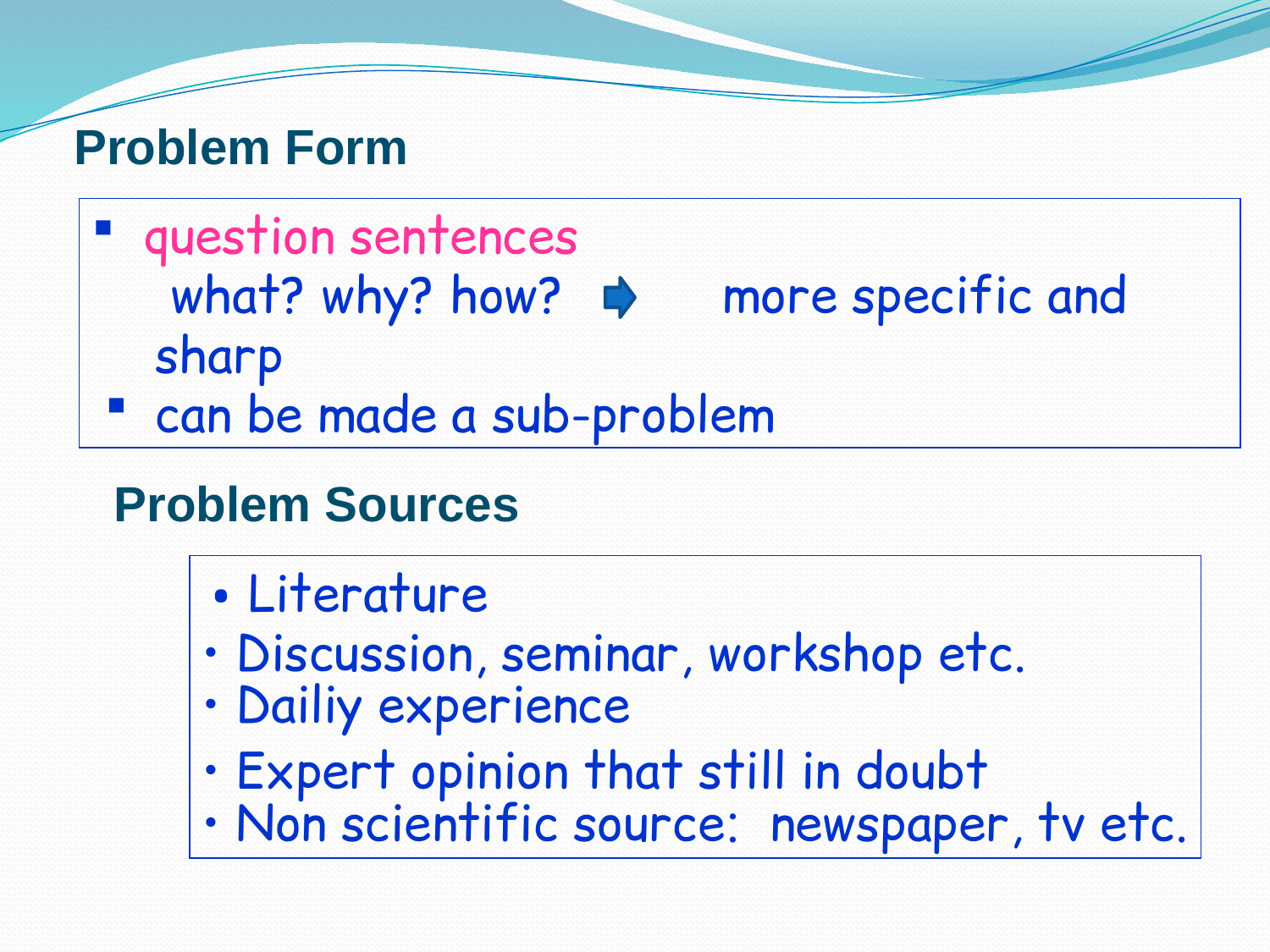

Problem Form
  question sentences
 what? why? how?	    more specific and sharp
can be made a sub-problem

Problem Sources
 • Literature

• Discussion, seminar, workshop etc.
• Dailiy experience
• Expert opinion that still in doubt
• Non scientific source:  newspaper, tv etc.